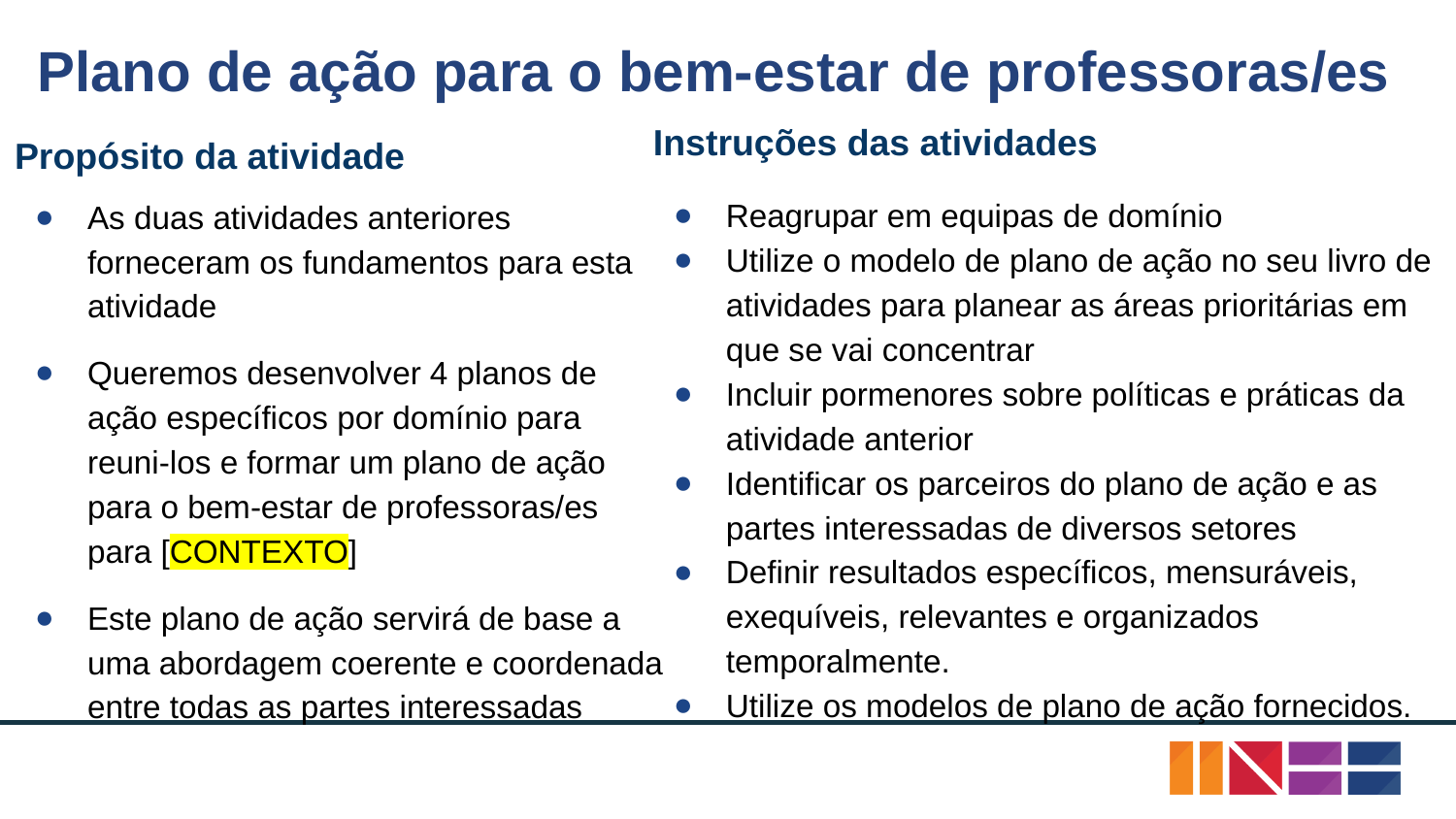

# Plano de ação para o bem-estar de professoras/es
Instruções das atividades

Reagrupar em equipas de domínio
Utilize o modelo de plano de ação no seu livro de atividades para planear as áreas prioritárias em que se vai concentrar
Incluir pormenores sobre políticas e práticas da atividade anterior
Identificar os parceiros do plano de ação e as partes interessadas de diversos setores
Definir resultados específicos, mensuráveis, exequíveis, relevantes e organizados temporalmente.
Utilize os modelos de plano de ação fornecidos.
Propósito da atividade

As duas atividades anteriores forneceram os fundamentos para esta atividade

Queremos desenvolver 4 planos de ação específicos por domínio para reuni-los e formar um plano de ação para o bem-estar de professoras/es para [CONTEXTO]

Este plano de ação servirá de base a uma abordagem coerente e coordenada entre todas as partes interessadas